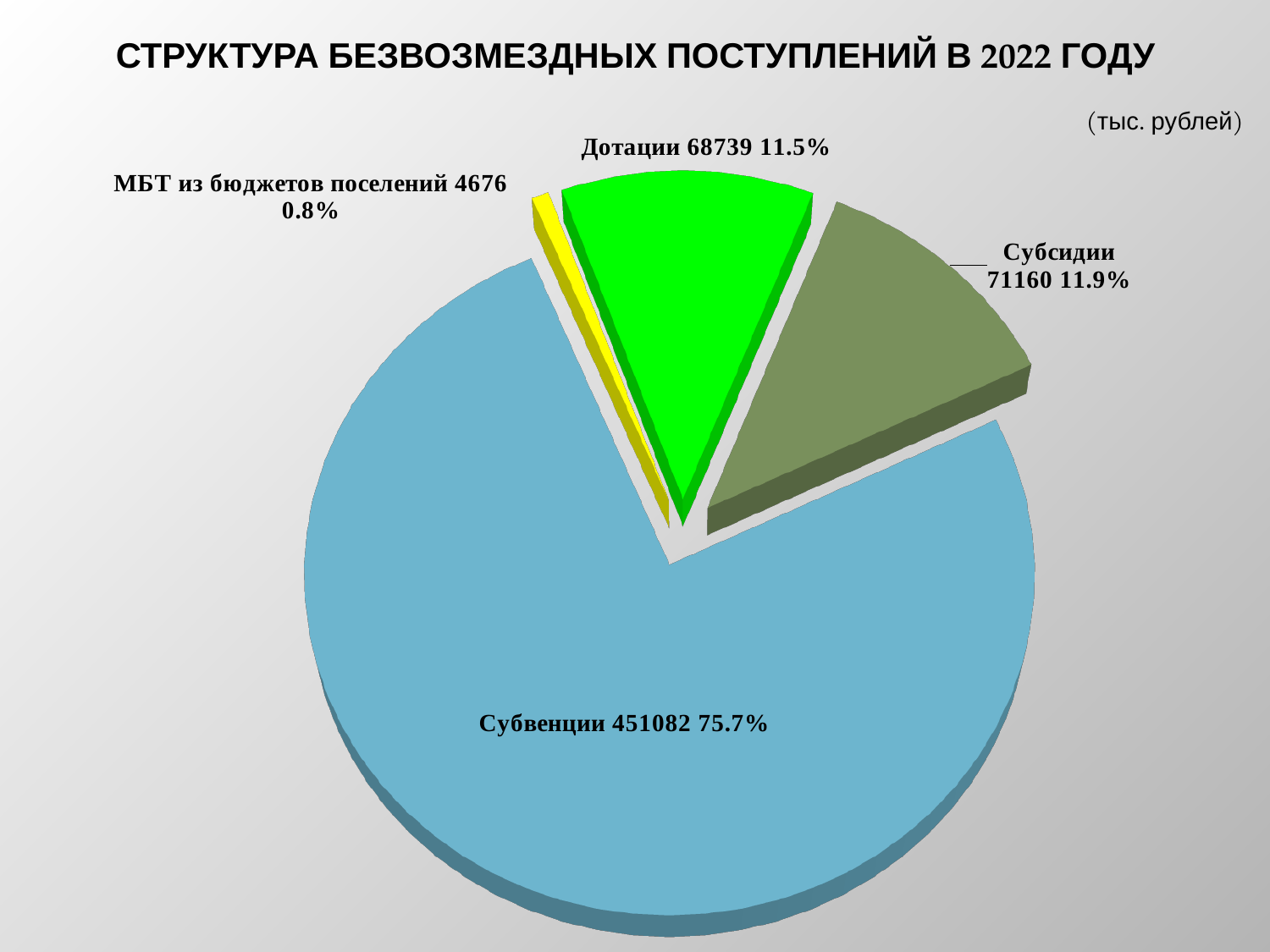

СТРУКТУРА БЕЗВОЗМЕЗДНЫХ ПОСТУПЛЕНИЙ В 2022 ГОДУ

[unsupported chart]

(тыс. рублей)